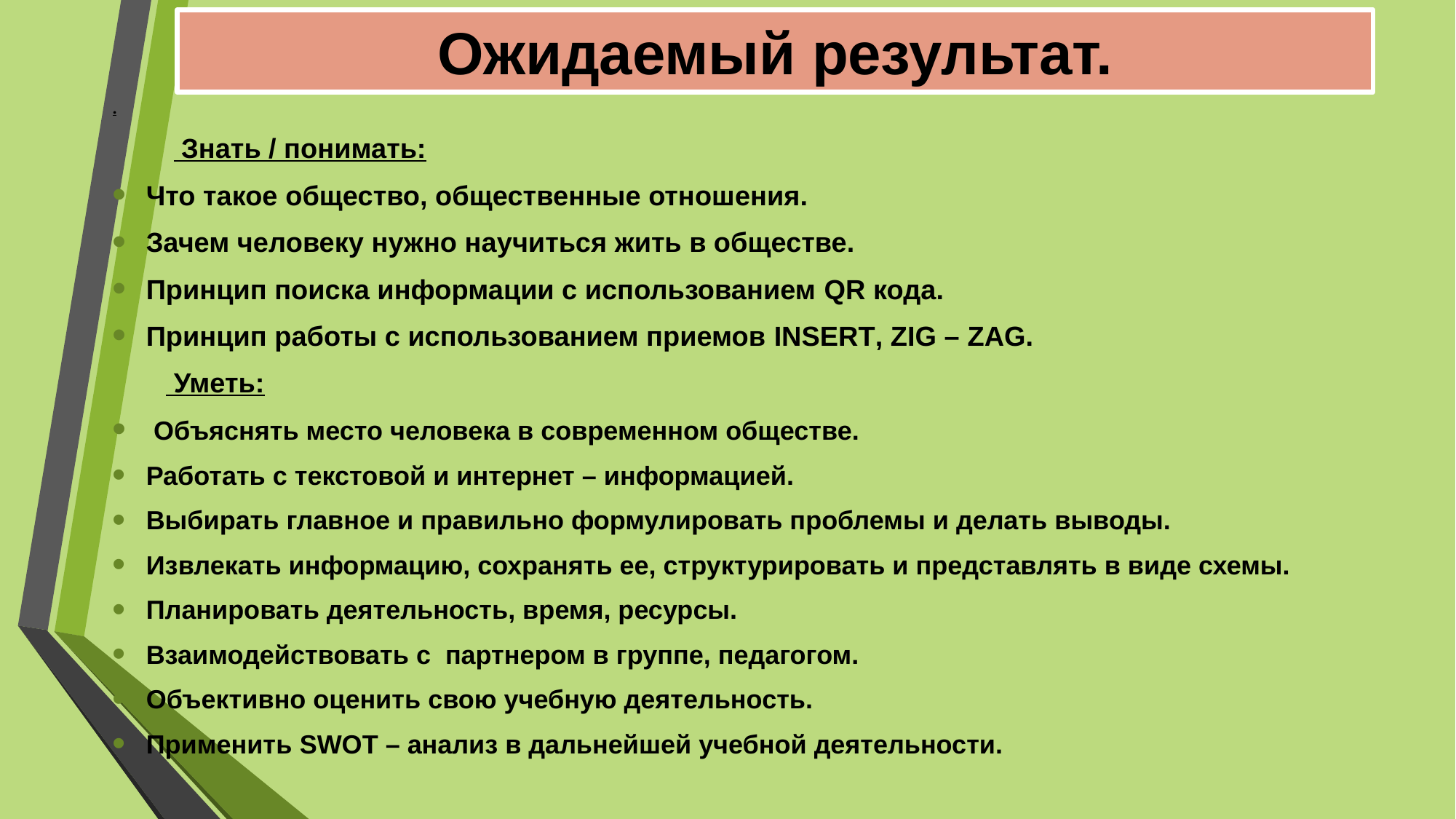

# Ожидаемый результат.
.
         Знать / понимать:
Что такое общество, общественные отношения.
Зачем человеку нужно научиться жить в обществе.
Принцип поиска информации с использованием QR кода.
Принцип работы с использованием приемов INSERT, ZIG – ZAG.
        Уметь:
 Объяснять место человека в современном обществе.
Работать с текстовой и интернет – информацией.
Выбирать главное и правильно формулировать проблемы и делать выводы.
Извлекать информацию, сохранять ее, структурировать и представлять в виде схемы.
Планировать деятельность, время, ресурсы.
Взаимодействовать с  партнером в группе, педагогом.
Объективно оценить свою учебную деятельность.
Применить SWOT – анализ в дальнейшей учебной деятельности.